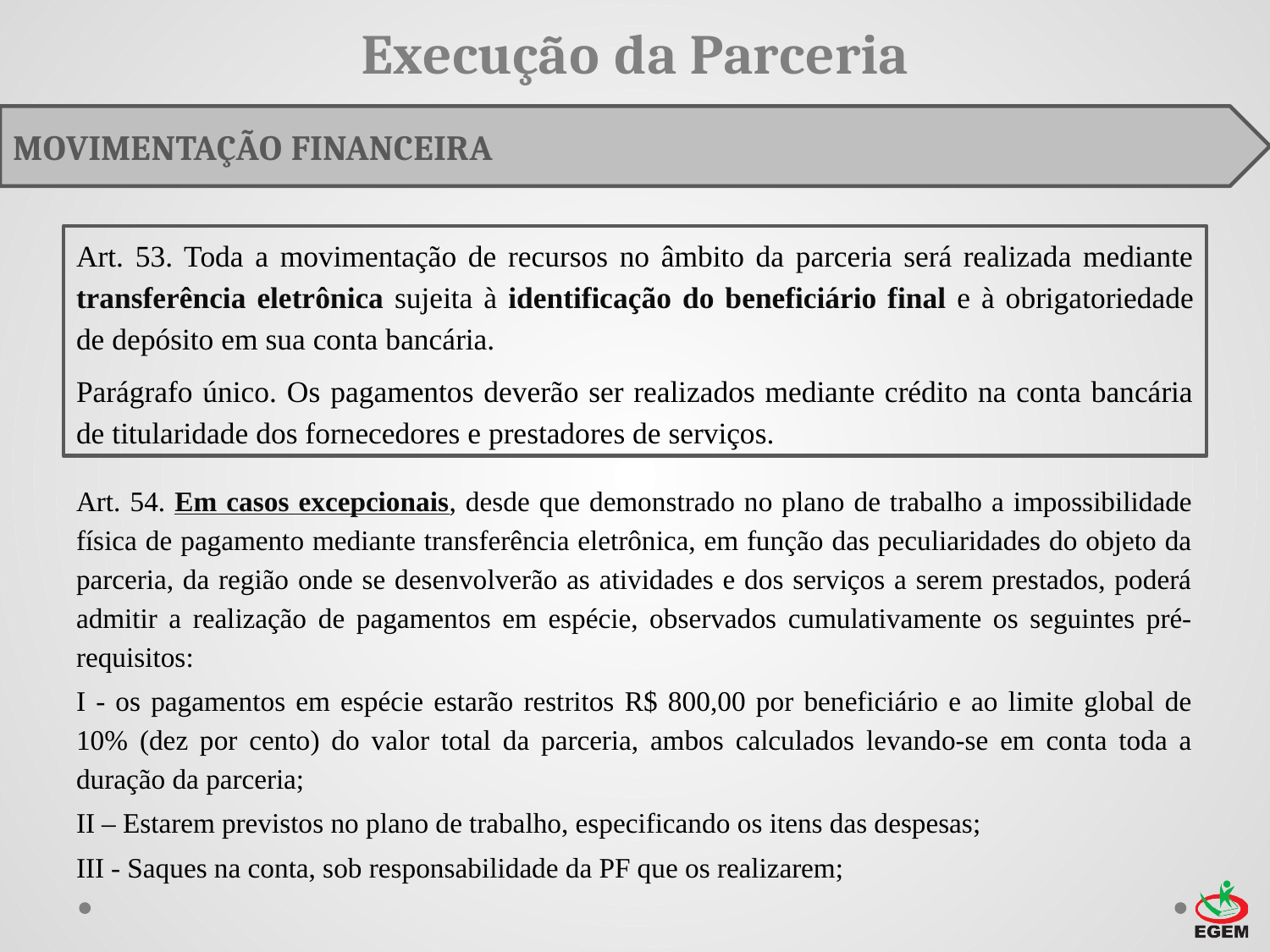

# Execução da Parceria
MOVIMENTAÇÃO FINANCEIRA
Art. 53. Toda a movimentação de recursos no âmbito da parceria será realizada mediante transferência eletrônica sujeita à identificação do beneficiário final e à obrigatoriedade de depósito em sua conta bancária.
Parágrafo único. Os pagamentos deverão ser realizados mediante crédito na conta bancária de titularidade dos fornecedores e prestadores de serviços.
Art. 54. Em casos excepcionais, desde que demonstrado no plano de trabalho a impossibilidade física de pagamento mediante transferência eletrônica, em função das peculiaridades do objeto da parceria, da região onde se desenvolverão as atividades e dos serviços a serem prestados, poderá admitir a realização de pagamentos em espécie, observados cumulativamente os seguintes pré-requisitos:
I - os pagamentos em espécie estarão restritos R$ 800,00 por beneficiário e ao limite global de 10% (dez por cento) do valor total da parceria, ambos calculados levando-se em conta toda a duração da parceria;
II – Estarem previstos no plano de trabalho, especificando os itens das despesas;
III - Saques na conta, sob responsabilidade da PF que os realizarem;